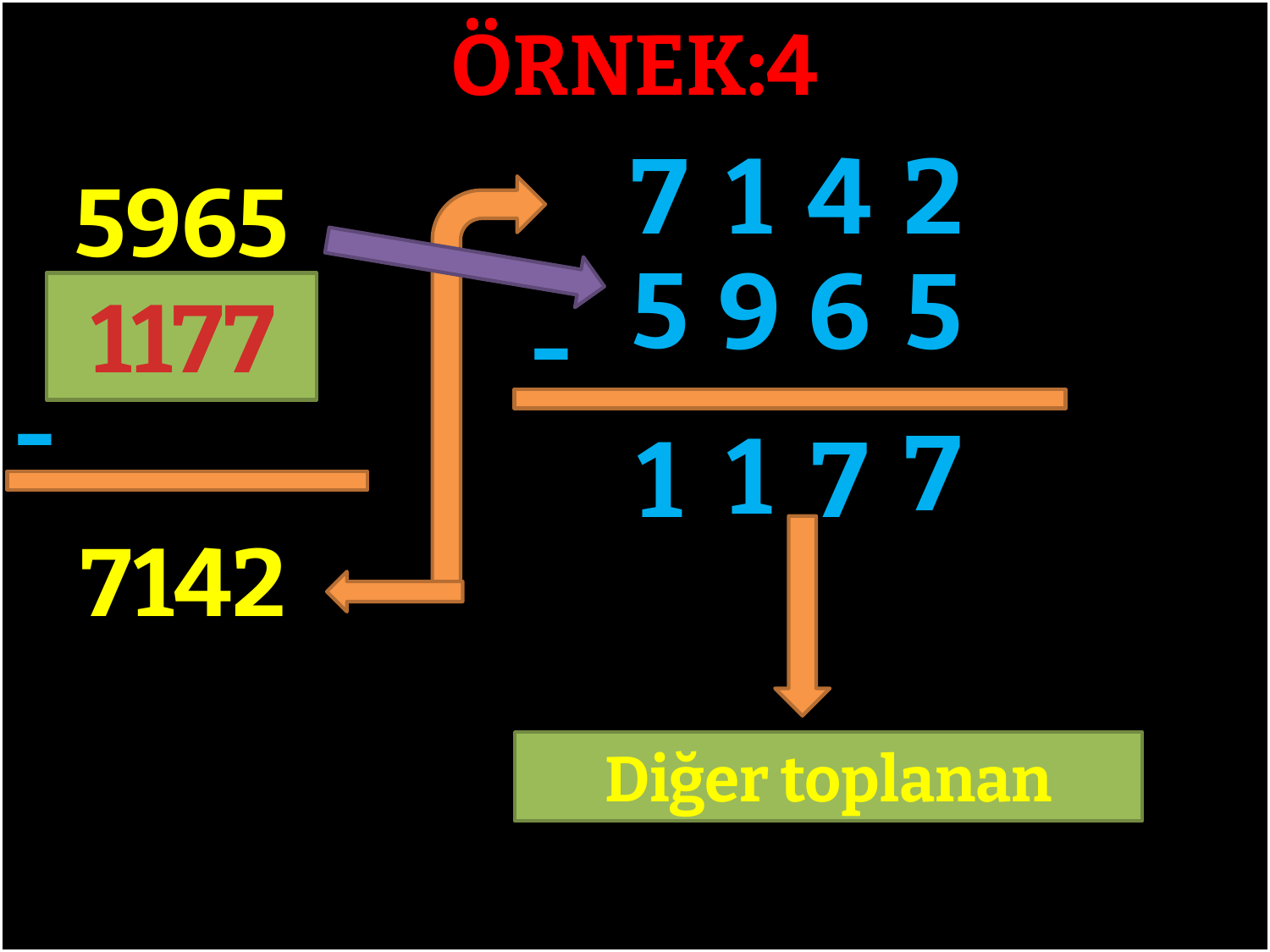

ÖRNEK:4
7
1
4
2
5965

5
9
6
5

1177

-
#
-

7
1
1
7

7142

Diğer toplanan